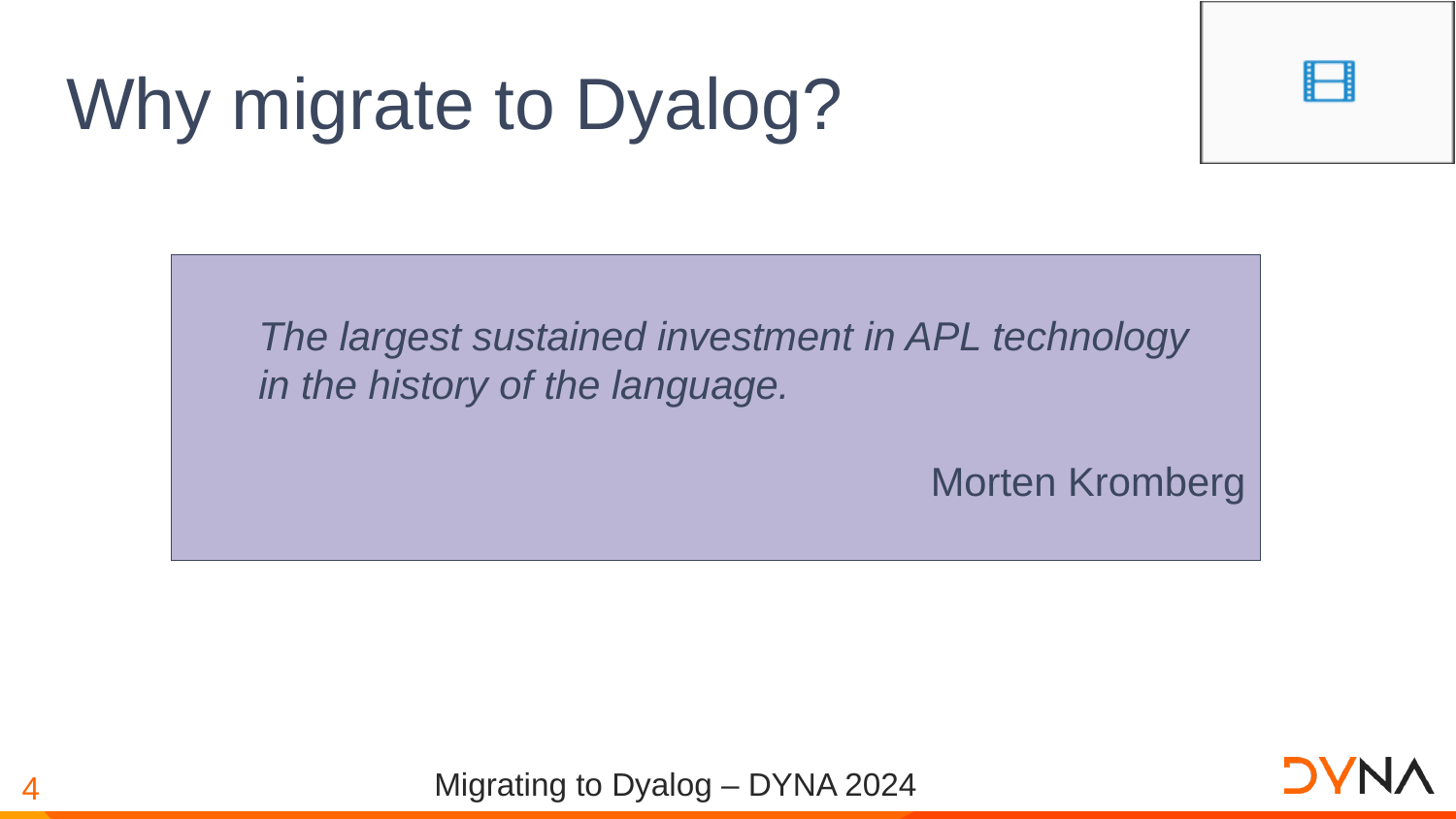

# Why migrate to Dyalog?
The largest sustained investment in APL technology
in the history of the language.
Morten Kromberg